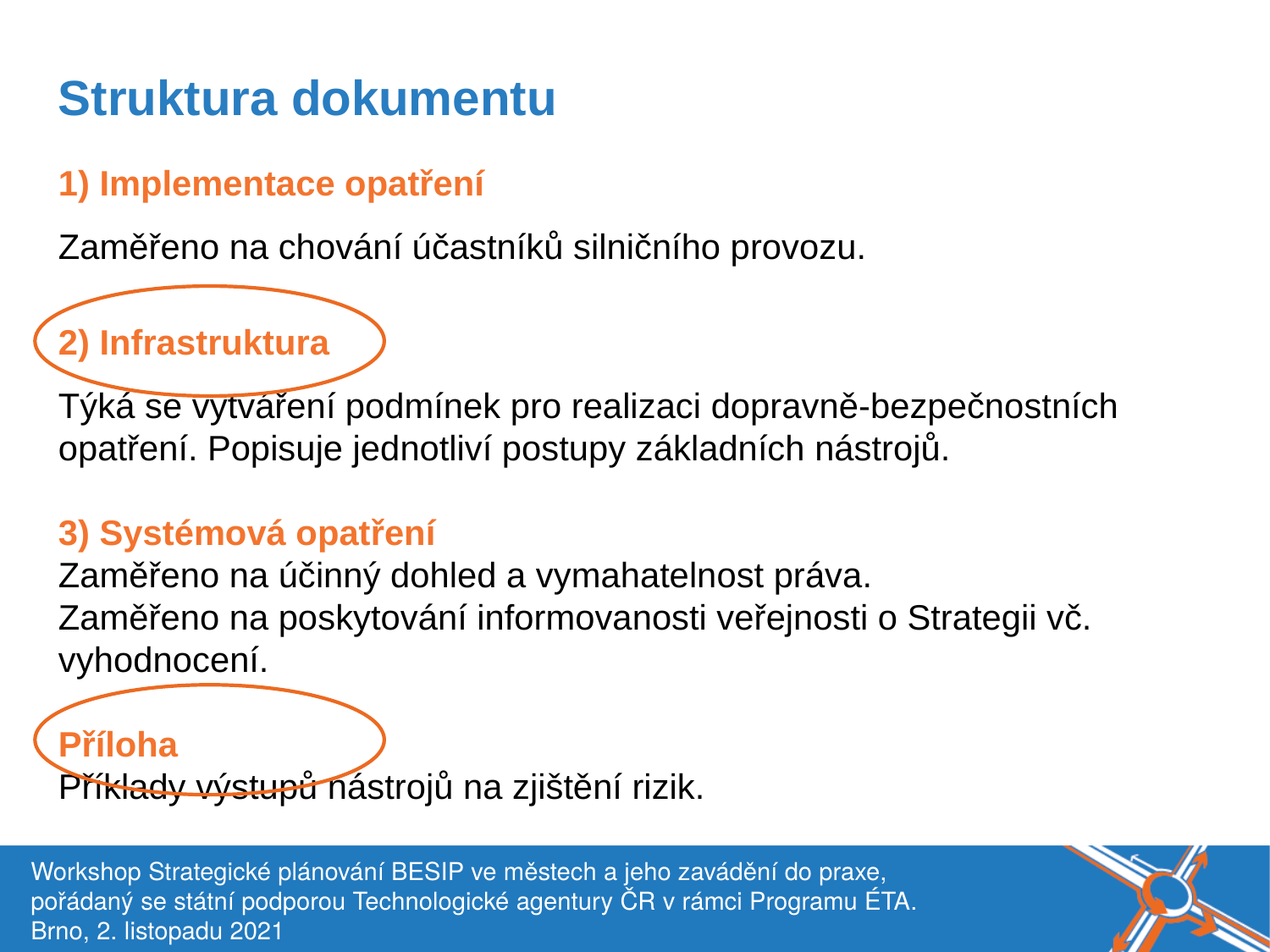

Název akce, místo, datum
Struktura dokumentu
1) Implementace opatření
Zaměřeno na chování účastníků silničního provozu.

2) Infrastruktura
Týká se vytváření podmínek pro realizaci dopravně-bezpečnostních opatření. Popisuje jednotliví postupy základních nástrojů.

3) Systémová opatření
Zaměřeno na účinný dohled a vymahatelnost práva.
Zaměřeno na poskytování informovanosti veřejnosti o Strategii vč. vyhodnocení.

Příloha
Příklady výstupů nástrojů na zjištění rizik.